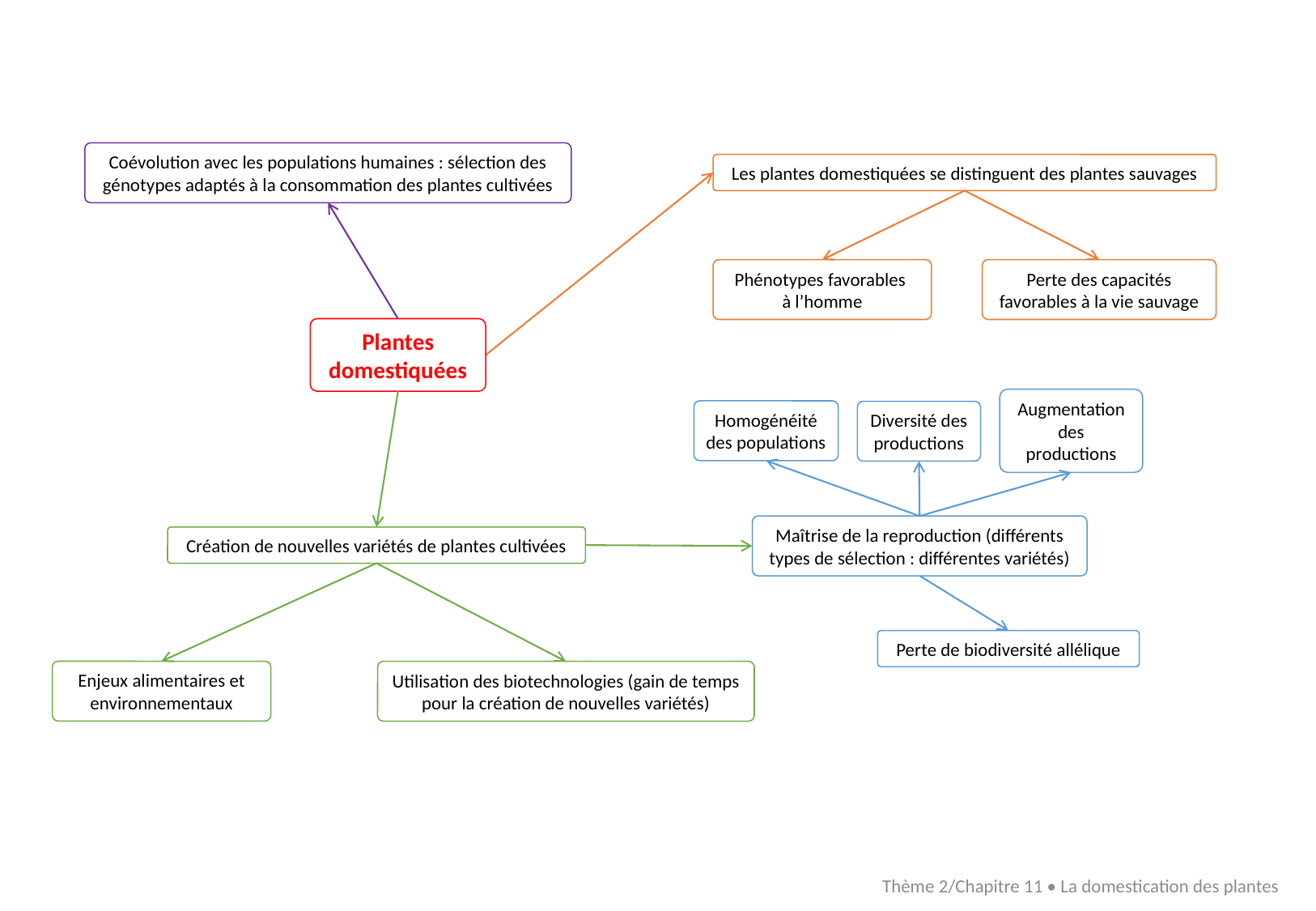

Coévolution avec les populations humaines : sélection des génotypes adaptés à la consommation des plantes cultivées
Les plantes domestiquées se distinguent des plantes sauvages
Phénotypes favorables
à l’homme
Perte des capacités favorables à la vie sauvage
Plantes domestiquées
Homogénéité des populations
Augmentation des productions
Diversité des productions
Maîtrise de la reproduction (différents types de sélection : différentes variétés)
Création de nouvelles variétés de plantes cultivées
Perte de biodiversité allélique
Enjeux alimentaires et environnementaux
Utilisation des biotechnologies (gain de temps pour la création de nouvelles variétés)
Thème 2/Chapitre 11 • La domestication des plantes